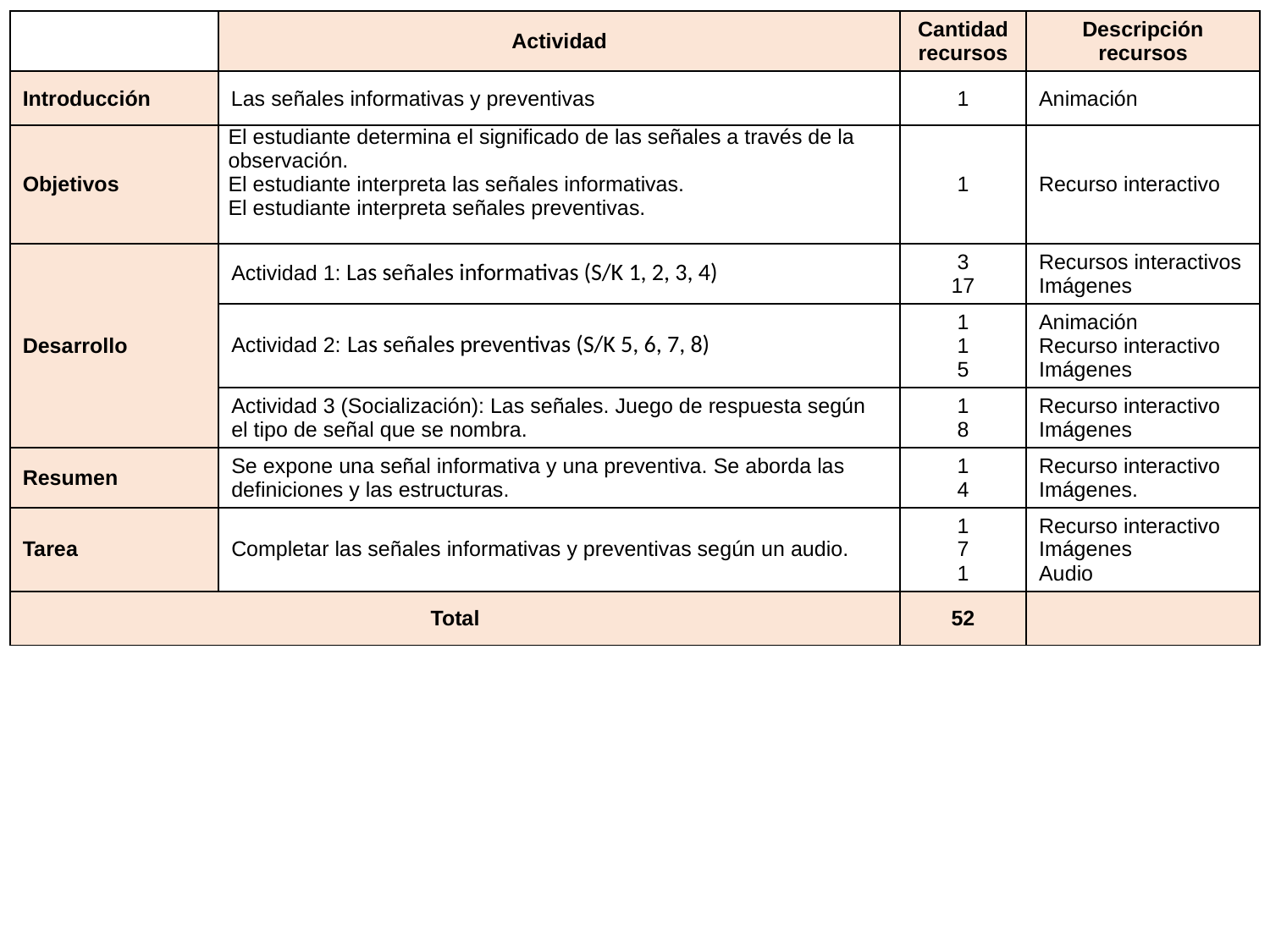

|  | Actividad | Cantidad recursos | Descripción recursos |
| --- | --- | --- | --- |
| Introducción | Las señales informativas y preventivas | 1 | Animación |
| Objetivos | El estudiante determina el significado de las señales a través de la observación. El estudiante interpreta las señales informativas. El estudiante interpreta señales preventivas. | 1 | Recurso interactivo |
| Desarrollo | Actividad 1: Las señales informativas (S/K 1, 2, 3, 4) | 3 17 | Recursos interactivos Imágenes |
|  | Actividad 2: Las señales preventivas (S/K 5, 6, 7, 8) | 1 1 5 | Animación Recurso interactivo Imágenes |
|  | Actividad 3 (Socialización): Las señales. Juego de respuesta según el tipo de señal que se nombra. | 1 8 | Recurso interactivo Imágenes |
| Resumen | Se expone una señal informativa y una preventiva. Se aborda las definiciones y las estructuras. | 1 4 | Recurso interactivo Imágenes. |
| Tarea | Completar las señales informativas y preventivas según un audio. | 1 7 1 | Recurso interactivo Imágenes Audio |
| Total |  | 52 |  |